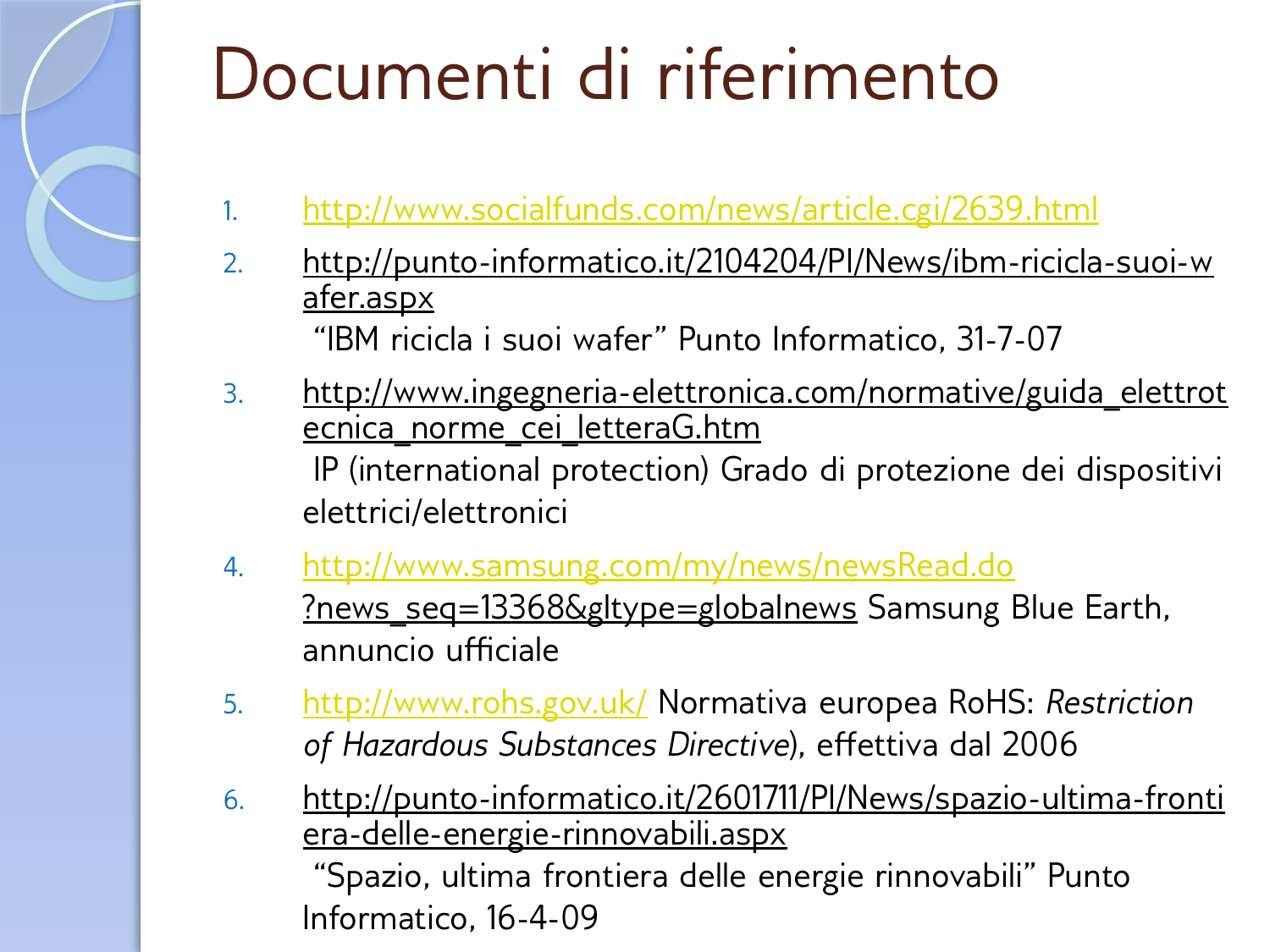

# Documenti di riferimento
http://www.socialfunds.com/news/article.cgi/2639.html
http://punto-informatico.it/2104204/PI/News/ibm-ricicla-suoi-wafer.aspx “IBM ricicla i suoi wafer” Punto Informatico, 31-7-07
http://www.ingegneria-elettronica.com/normative/guida_elettrotecnica_norme_cei_letteraG.htm IP (international protection) Grado di protezione dei dispositivi elettrici/elettronici
http://www.samsung.com/my/news/newsRead.do?news_seq=13368&gltype=globalnews Samsung Blue Earth, annuncio ufficiale
http://www.rohs.gov.uk/ Normativa europea RoHS: Restriction of Hazardous Substances Directive), effettiva dal 2006
http://punto-informatico.it/2601711/PI/News/spazio-ultima-frontiera-delle-energie-rinnovabili.aspx “Spazio, ultima frontiera delle energie rinnovabili” Punto Informatico, 16-4-09